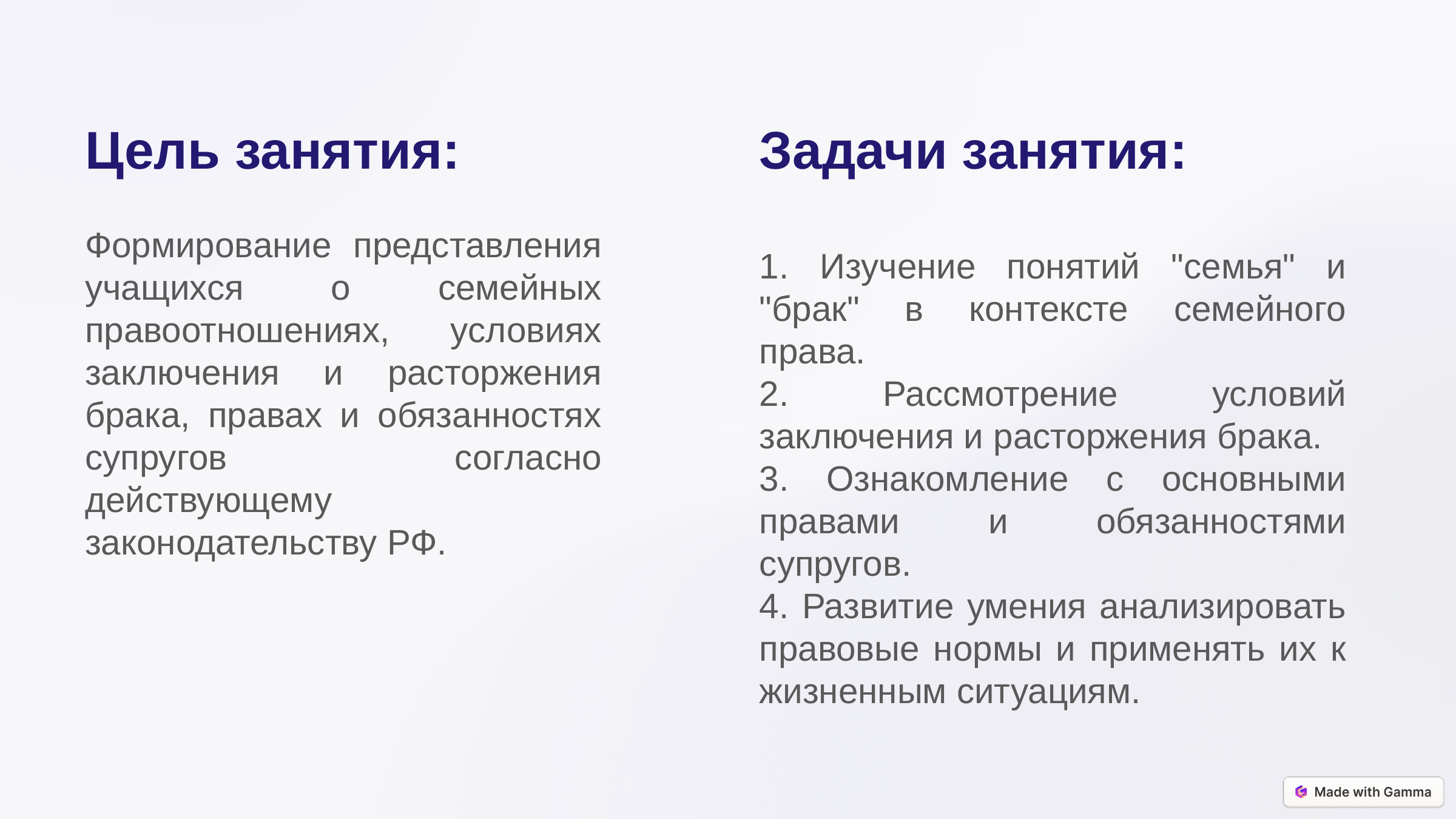

Цель занятия:

Формирование представления учащихся о семейных правоотношениях, условиях заключения и расторжения брака, правах и обязанностях супругов согласно действующему законодательству РФ.
Задачи занятия:

1. Изучение понятий "семья" и "брак" в контексте семейного права.
2. Рассмотрение условий заключения и расторжения брака.
3. Ознакомление с основными правами и обязанностями супругов.
4. Развитие умения анализировать правовые нормы и применять их к жизненным ситуациям.